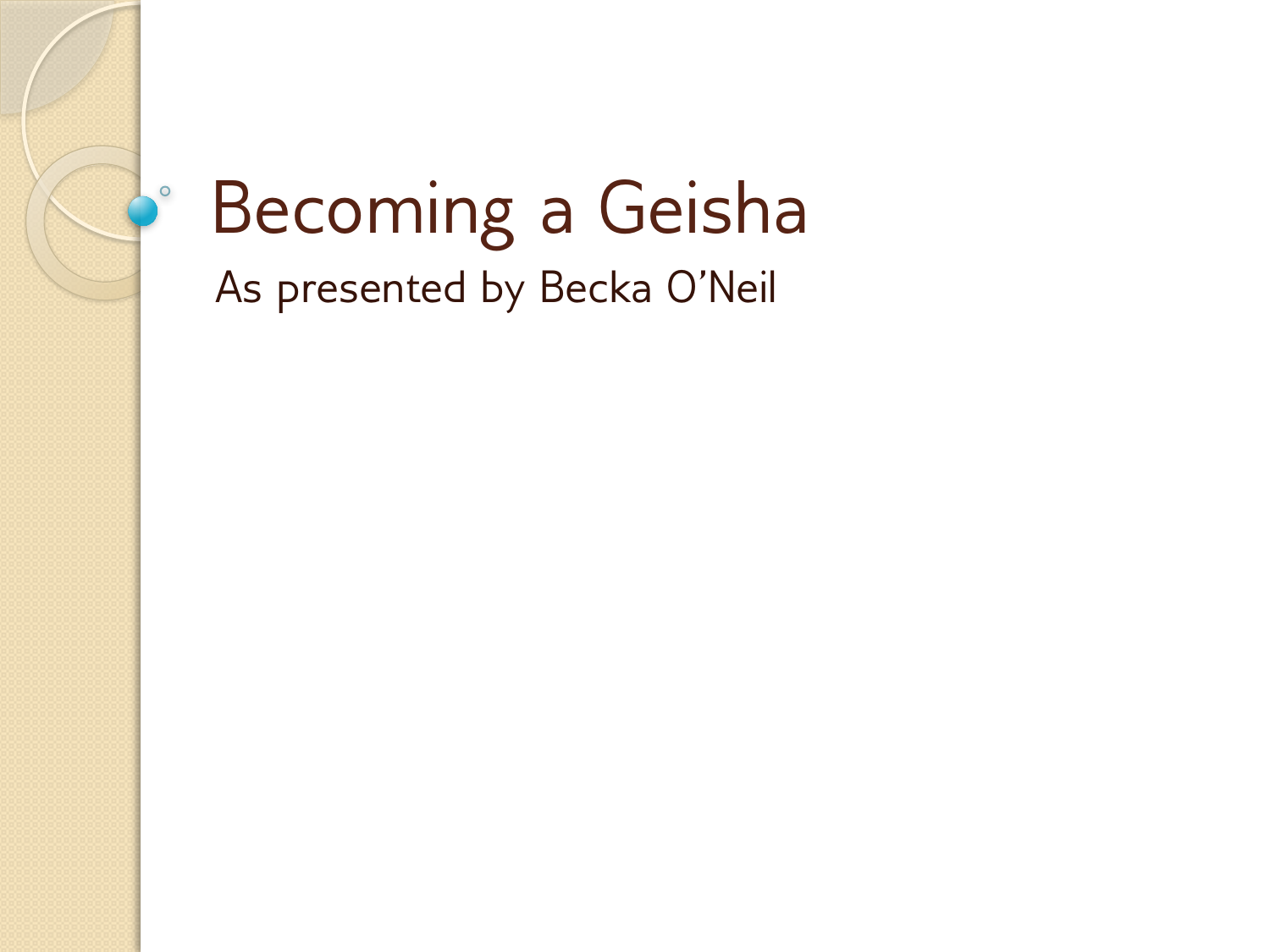

# Becoming a Geisha
As presented by Becka O’Neil